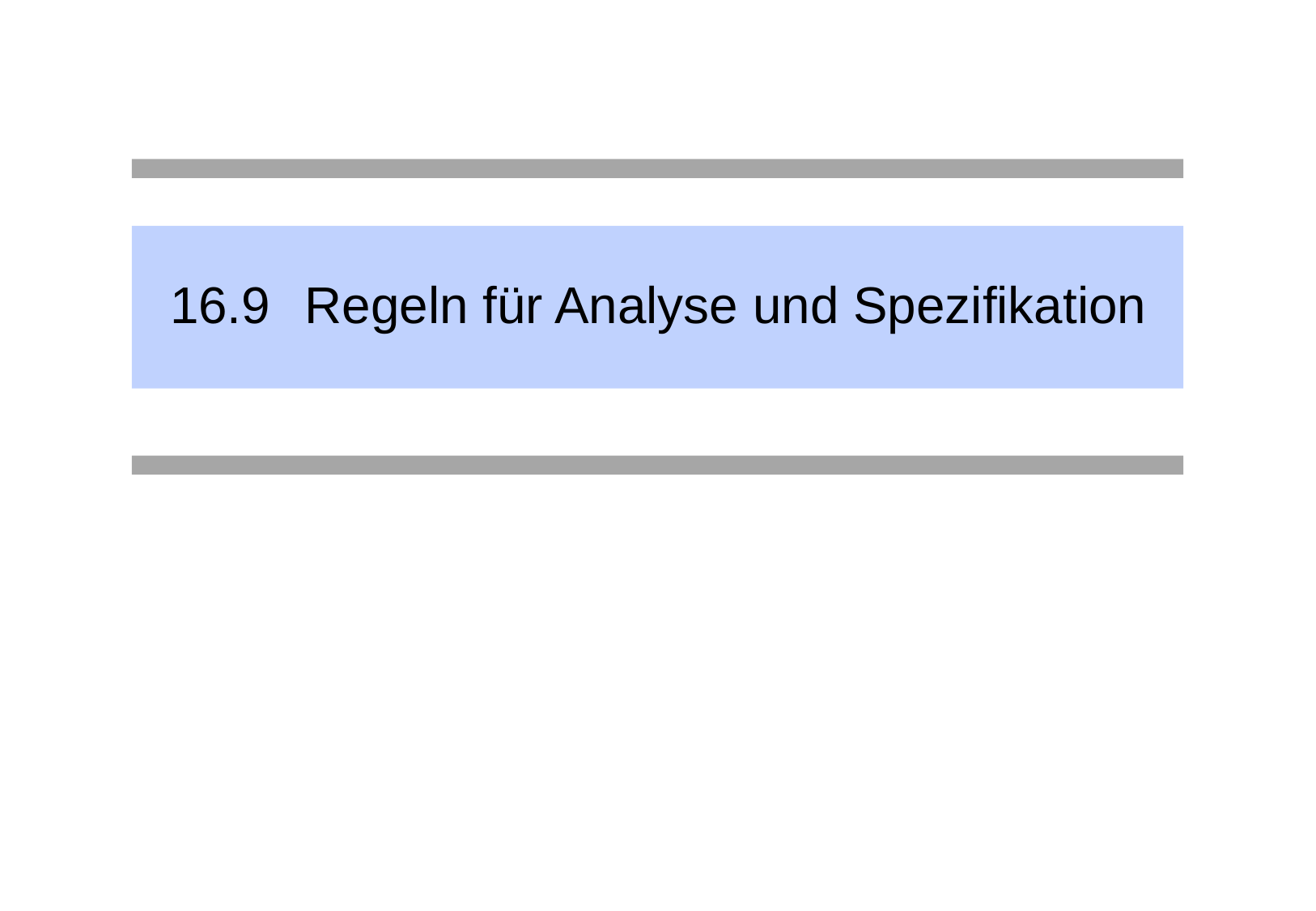

# 16.9	Regeln für Analyse und Spezifikation